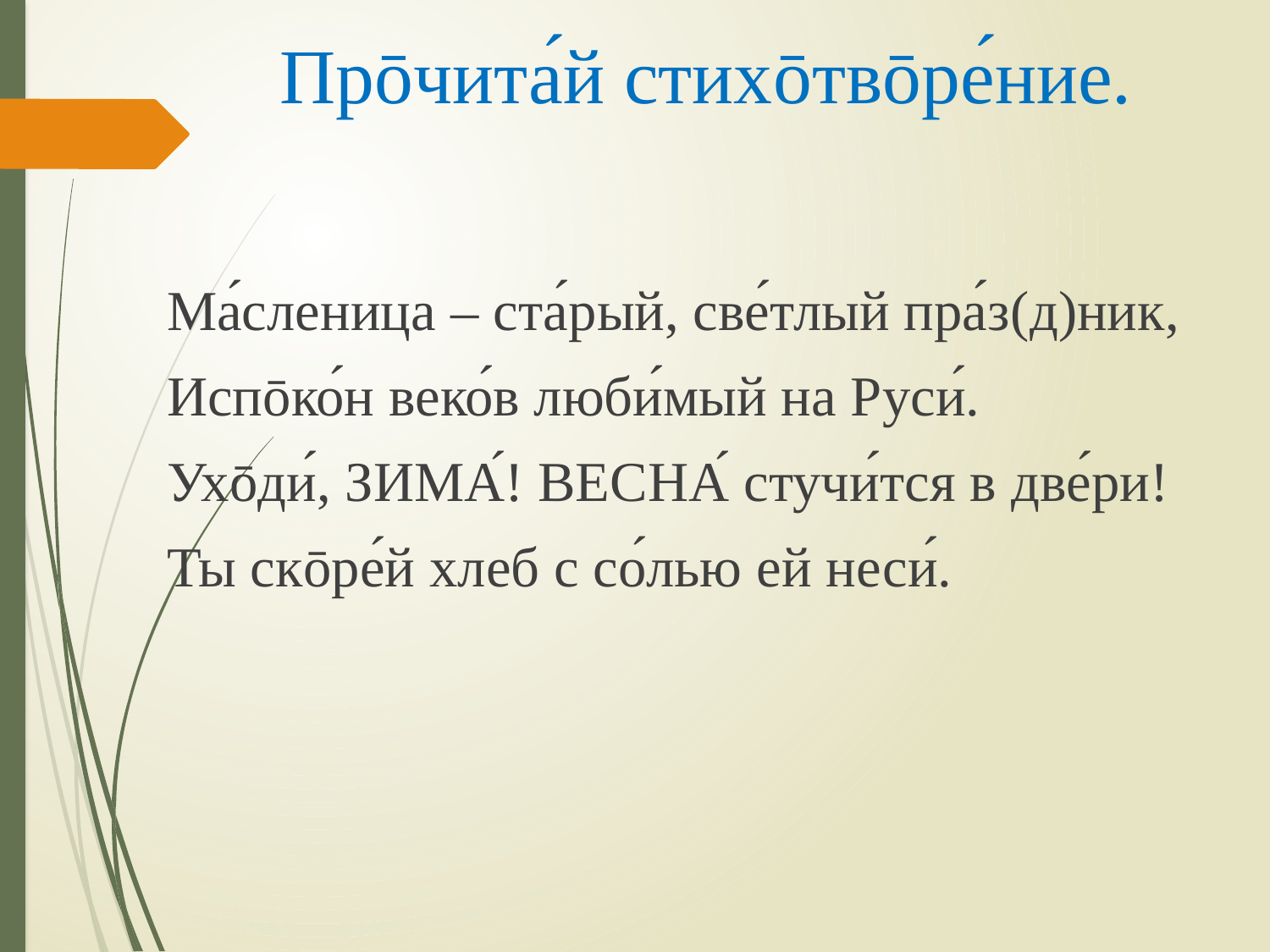

# Прōчита́й стихōтвōре́ние.
Ма́сленица – ста́рый, све́тлый пра́з(д)ник,
Испōко́н веко́в люби́мый на Руси́.
Ухōди́, ЗИМА́! ВЕСНА́ стучи́тся в две́ри!
Ты скōре́й хлеб с со́лью ей неси́.